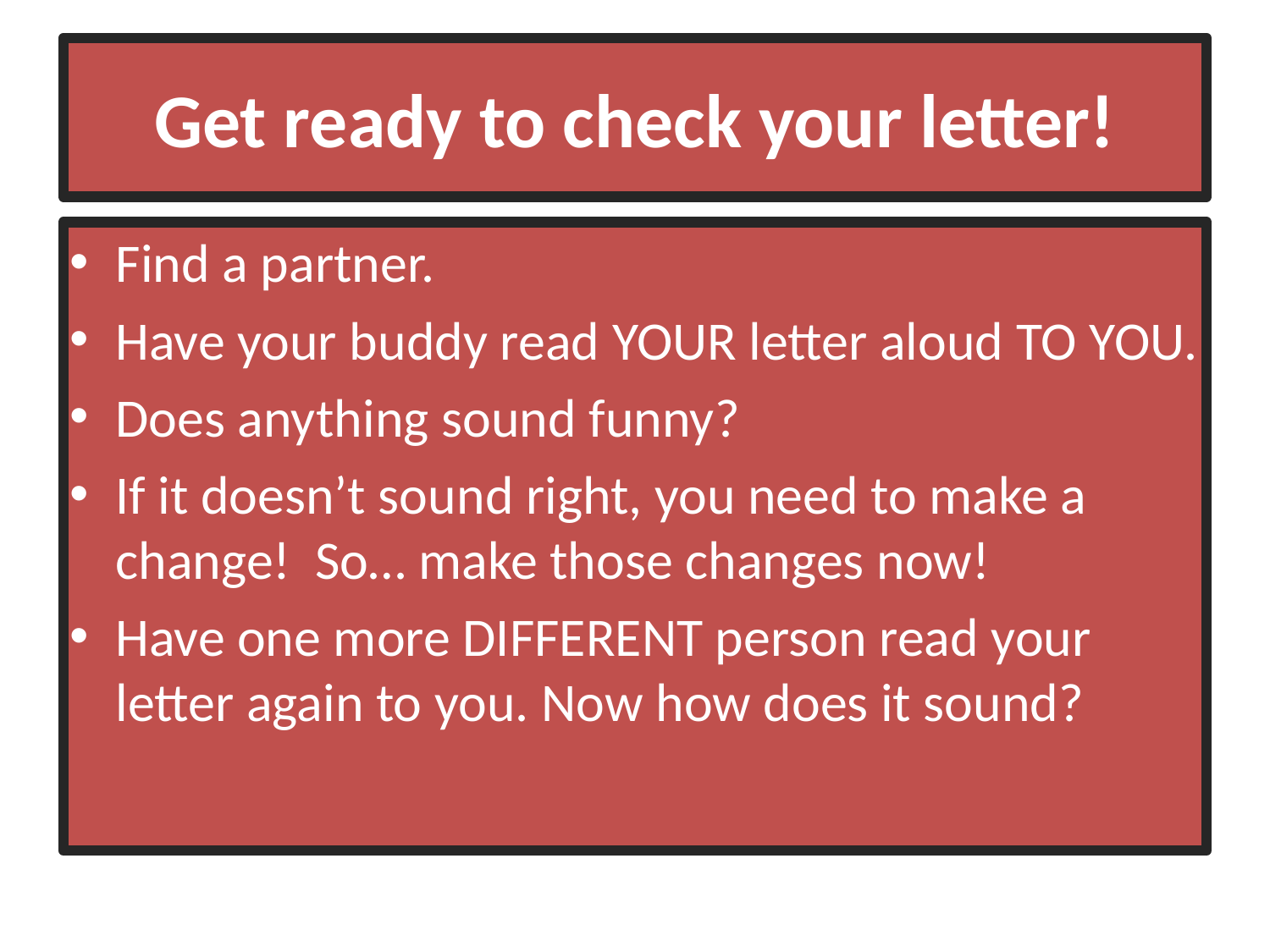

# Get ready to check your letter!
Find a partner.
Have your buddy read YOUR letter aloud TO YOU.
Does anything sound funny?
If it doesn’t sound right, you need to make a change!  So… make those changes now!
Have one more DIFFERENT person read your letter again to you. Now how does it sound?